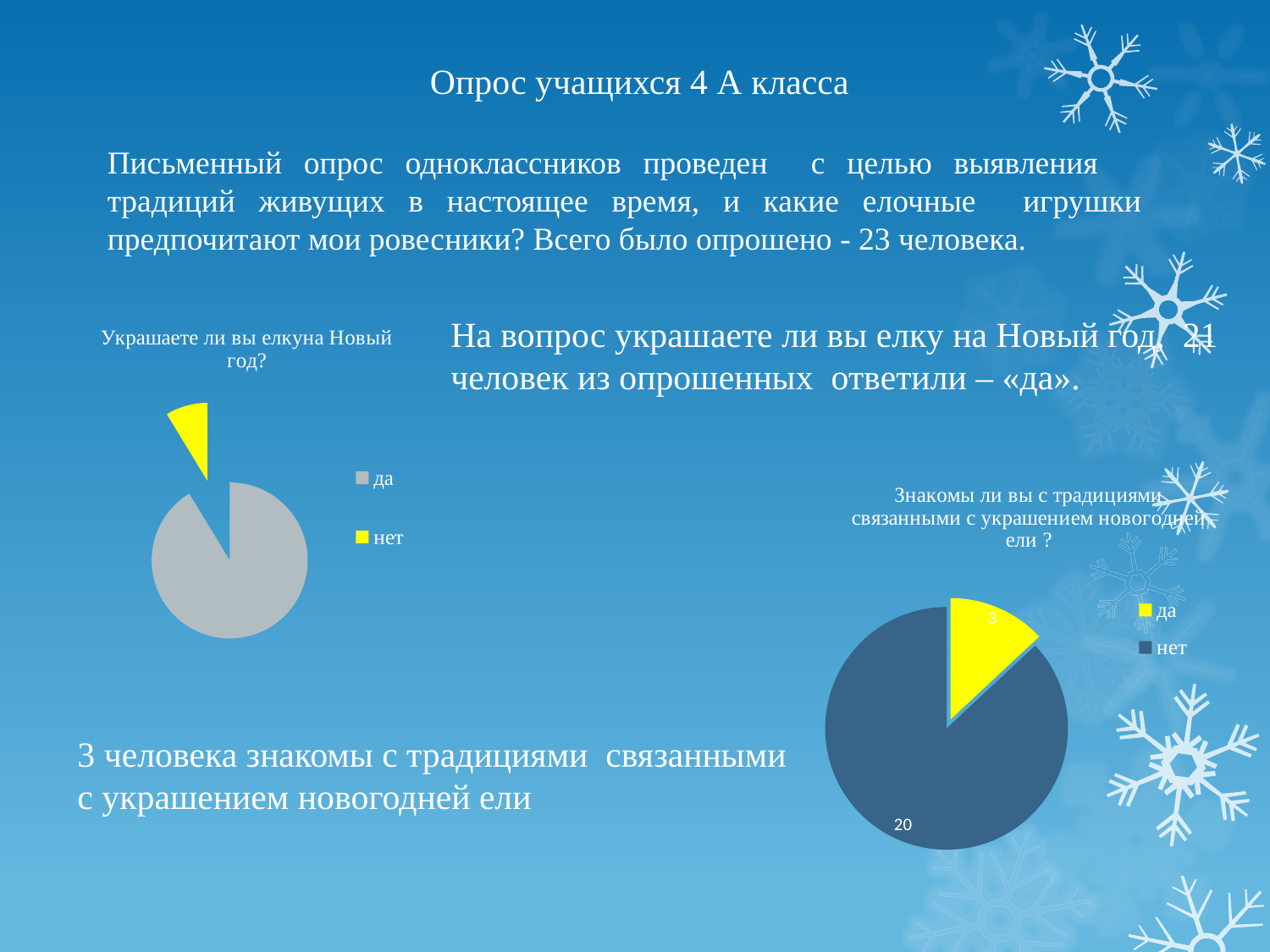

# Опрос учащихся 4 А класса
Письменный опрос одноклассников проведен  с целью выявления   традиций живущих в настоящее время, и какие елочные  игрушки предпочитают мои ровесники? Всего было опрошено - 23 человека.

### Chart: Украшаете ли вы елкуна Новый год?

| Category | Украшаете ли вы Новогоднюю елку? |
|---|---|
| да  | 21.0 |
| нет | 2.0 |
На вопрос украшаете ли вы елку на Новый год,  21
человек из опрошенных  ответили – «да».

### Chart: Существуют ли в вашей семье определенные традиции связанные с украшением новогодней ели ?

| Category |
|---|

### Chart: Знакомы ли вы с традициями связанными с украшением новогодней ели ?

| Category | Существуют ли в вашей семье определенные традиции связанные с украшением Новогодней ели |
|---|---|
| да | 3.0 |
| нет | 20.0 |
3 человека знакомы с традициями  связанными
с украшением новогодней ели